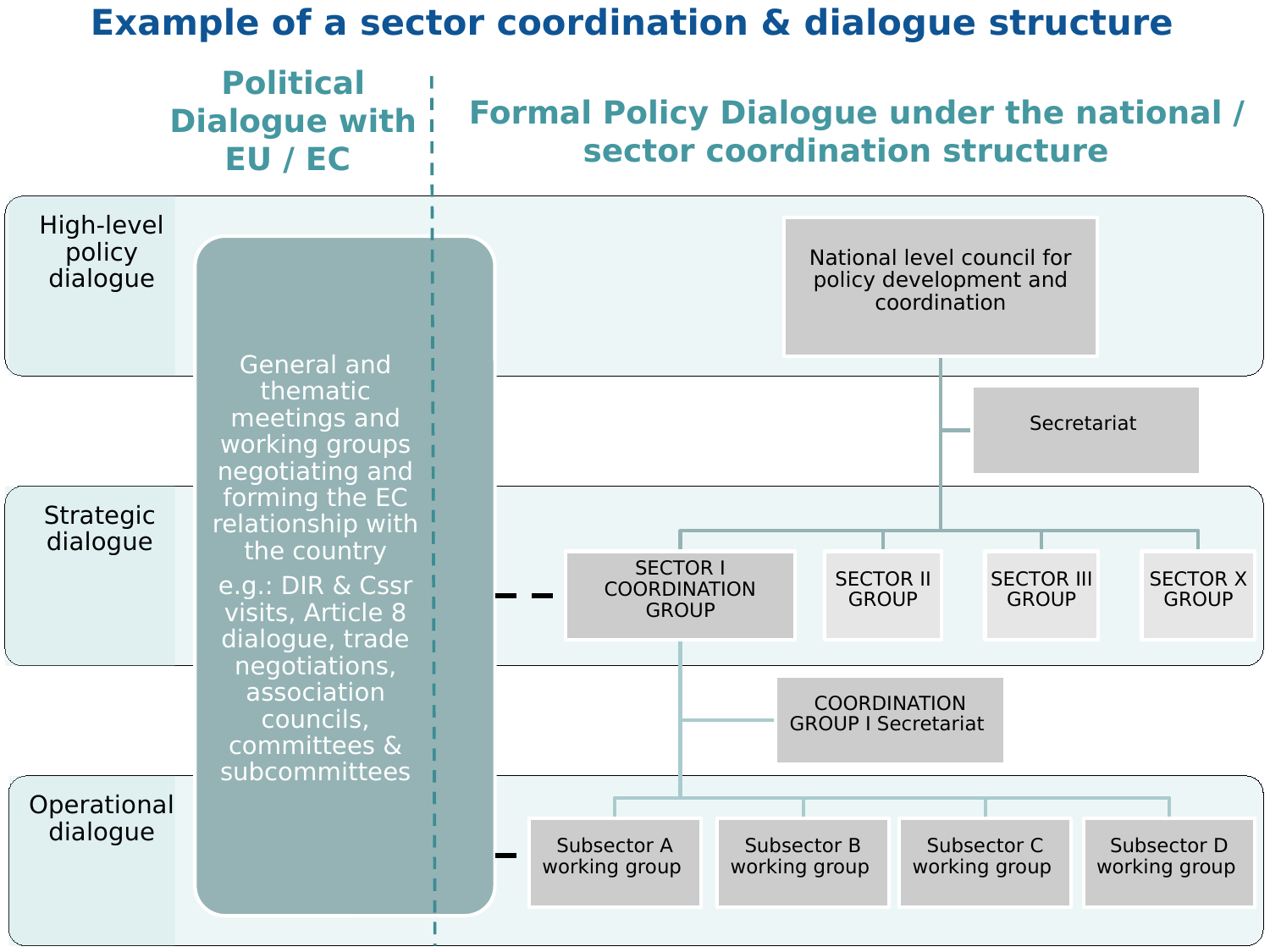

Example of a sector coordination & dialogue structure
National level council for policy development and coordination

SECTOR I COORDINATION GROUP
Level 2
Subsector A working group

Subsector B working group

Subsector C working group

Subsector D working group

COORDINATION GROUP I Secretariat

SECTOR II GROUP

SECTOR III GROUP

SECTOR X GROUP

Secretariat

Political Dialogue with EU / EC
Formal Policy Dialogue under the national / sector coordination structure

High-level policy dialogue

General and thematic meetings and working groups negotiating and forming the EC relationship with the country
e.g.: DIR & Cssr visits, Article 8 dialogue, trade negotiations, association councils, committees & subcommittees

Strategic dialogue

Operational dialogue